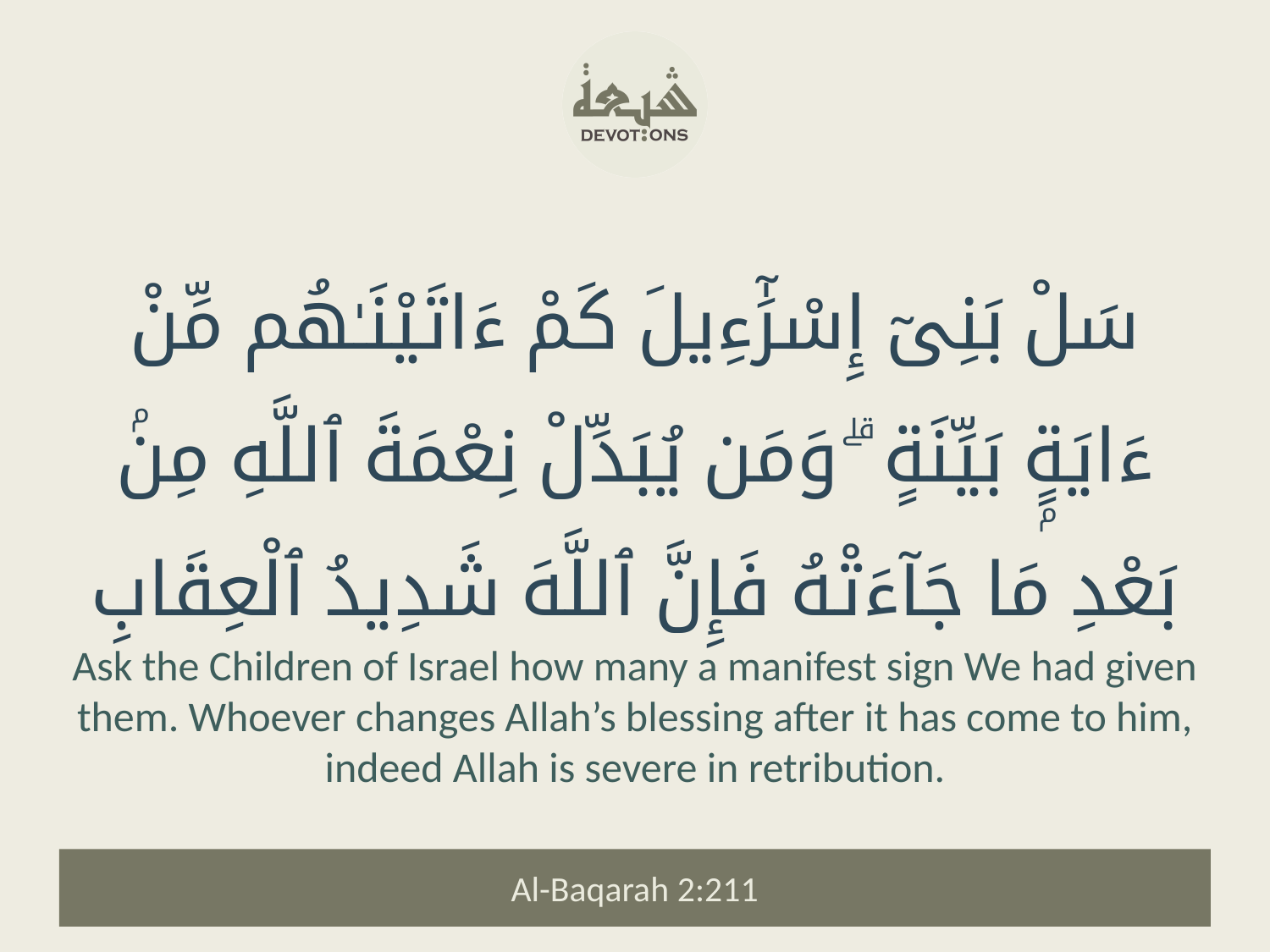

سَلْ بَنِىٓ إِسْرَٰٓءِيلَ كَمْ ءَاتَيْنَـٰهُم مِّنْ ءَايَةٍۭ بَيِّنَةٍ ۗ وَمَن يُبَدِّلْ نِعْمَةَ ٱللَّهِ مِنۢ بَعْدِ مَا جَآءَتْهُ فَإِنَّ ٱللَّهَ شَدِيدُ ٱلْعِقَابِ
Ask the Children of Israel how many a manifest sign We had given them. Whoever changes Allah’s blessing after it has come to him, indeed Allah is severe in retribution.
Al-Baqarah 2:211